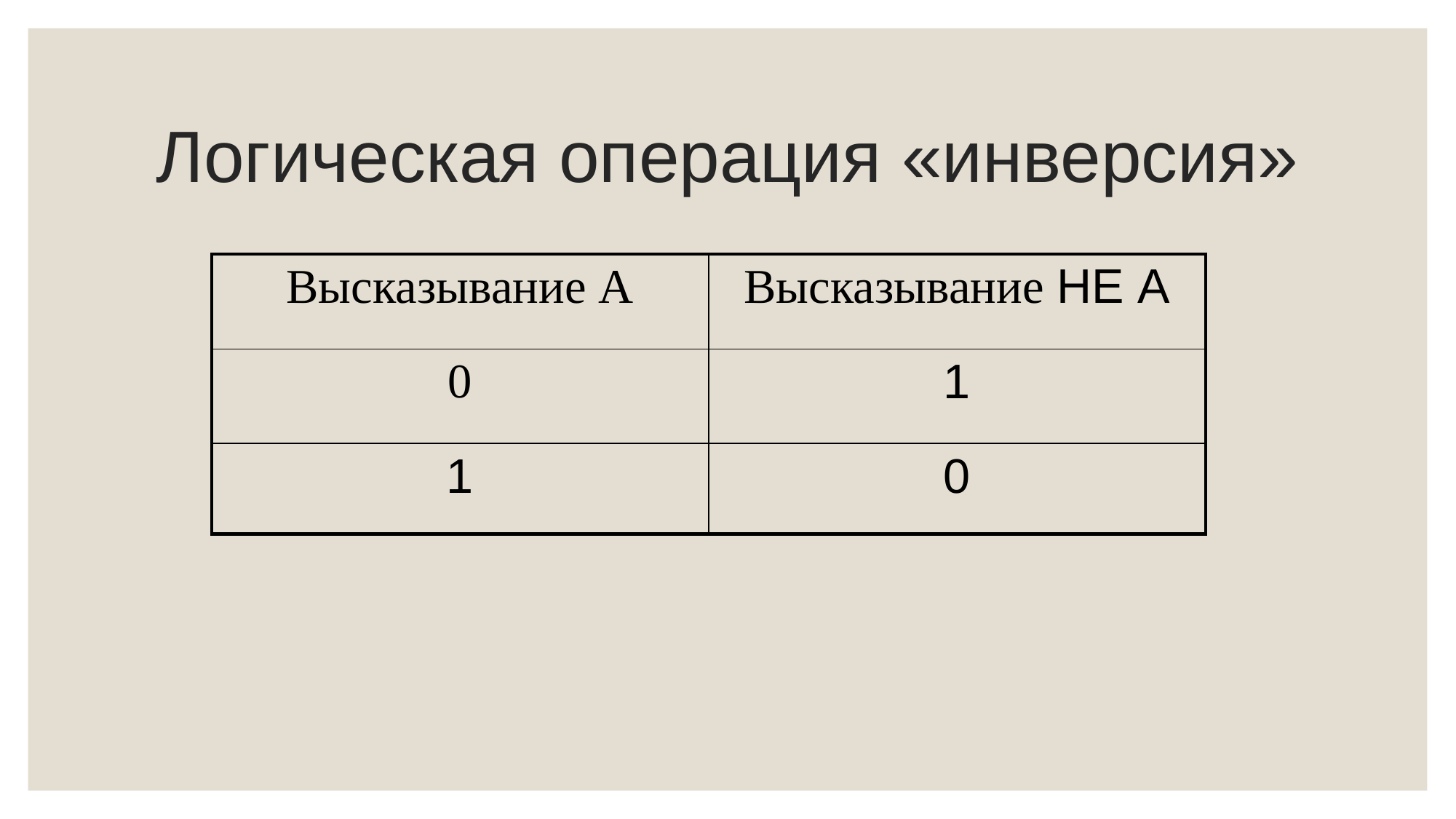

Логическая операция «инверсия»
| Высказывание А | Высказывание НЕ А |
| --- | --- |
| 0 | 1 |
| 1 | 0 |